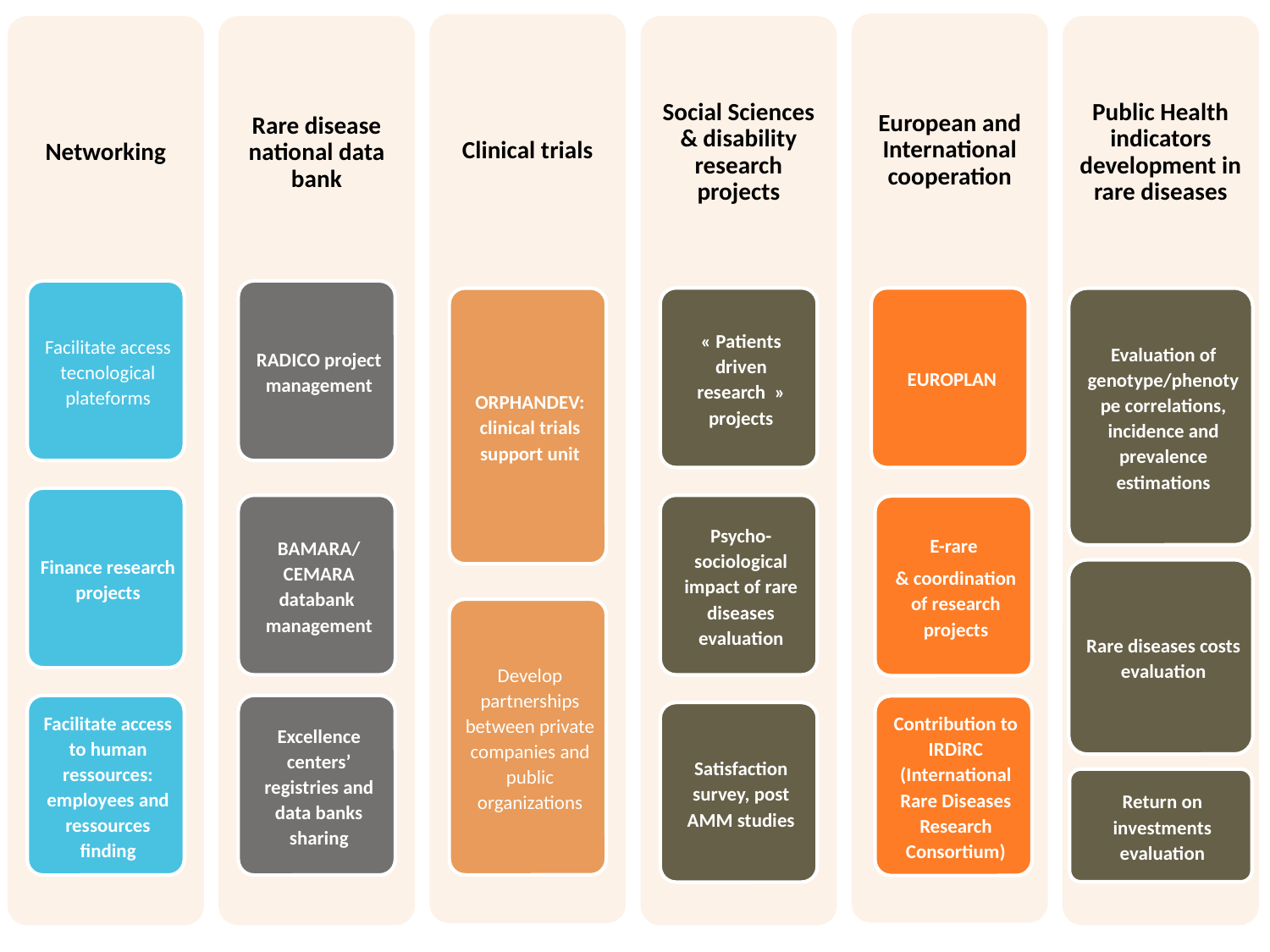

Networking
Facilitate access tecnological plateforms
Finance research projects
Facilitate access to human ressources: employees and ressources finding
Rare disease national data bank
RADICO project management
BAMARA/CEMARA databank  management
Excellence centers’ registries and data banks sharing
Clinical trials
ORPHANDEV: clinical trials support unit
Develop partnerships between private companies and public organizations
Social Sciences & disability research projects
« Patients driven research  » projects
Psycho-sociological impact of rare diseases evaluation
Satisfaction survey, post AMM studies
European and International cooperation
EUROPLAN
Contribution to IRDiRC (International Rare Diseases Research Consortium)
E-rare
& coordination of research projects
Public Health indicators development in rare diseases
Evaluation of genotype/phenotype correlations, incidence and prevalence estimations
Rare diseases costs evaluation
Return on investments evaluation